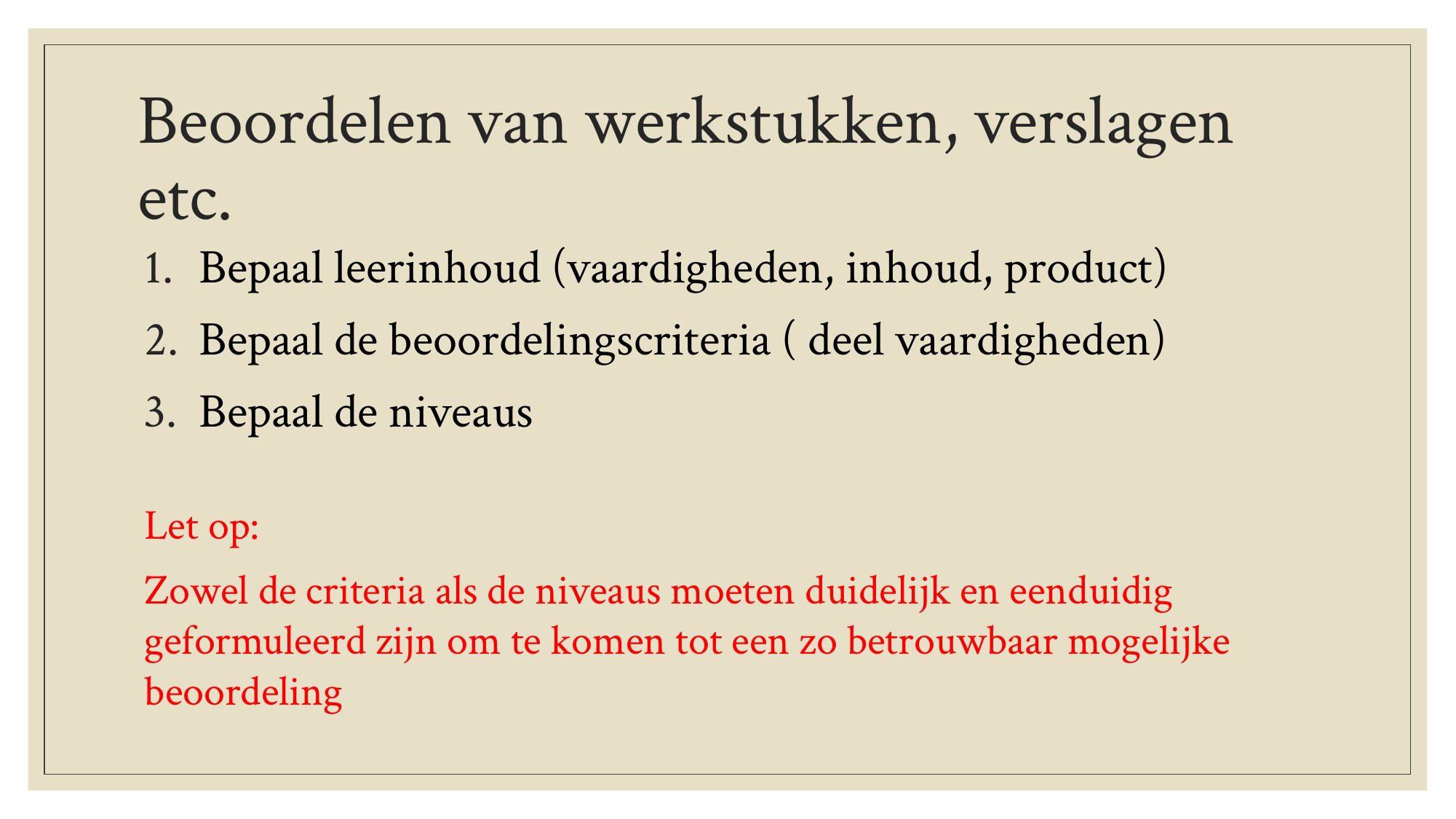

# Beoordelen van werkstukken, verslagen etc.
Bepaal leerinhoud (vaardigheden, inhoud, product)
Bepaal de beoordelingscriteria ( deel vaardigheden)
Bepaal de niveaus

Let op:
Zowel de criteria als de niveaus moeten duidelijk en eenduidig geformuleerd zijn om te komen tot een zo betrouwbaar mogelijke beoordeling